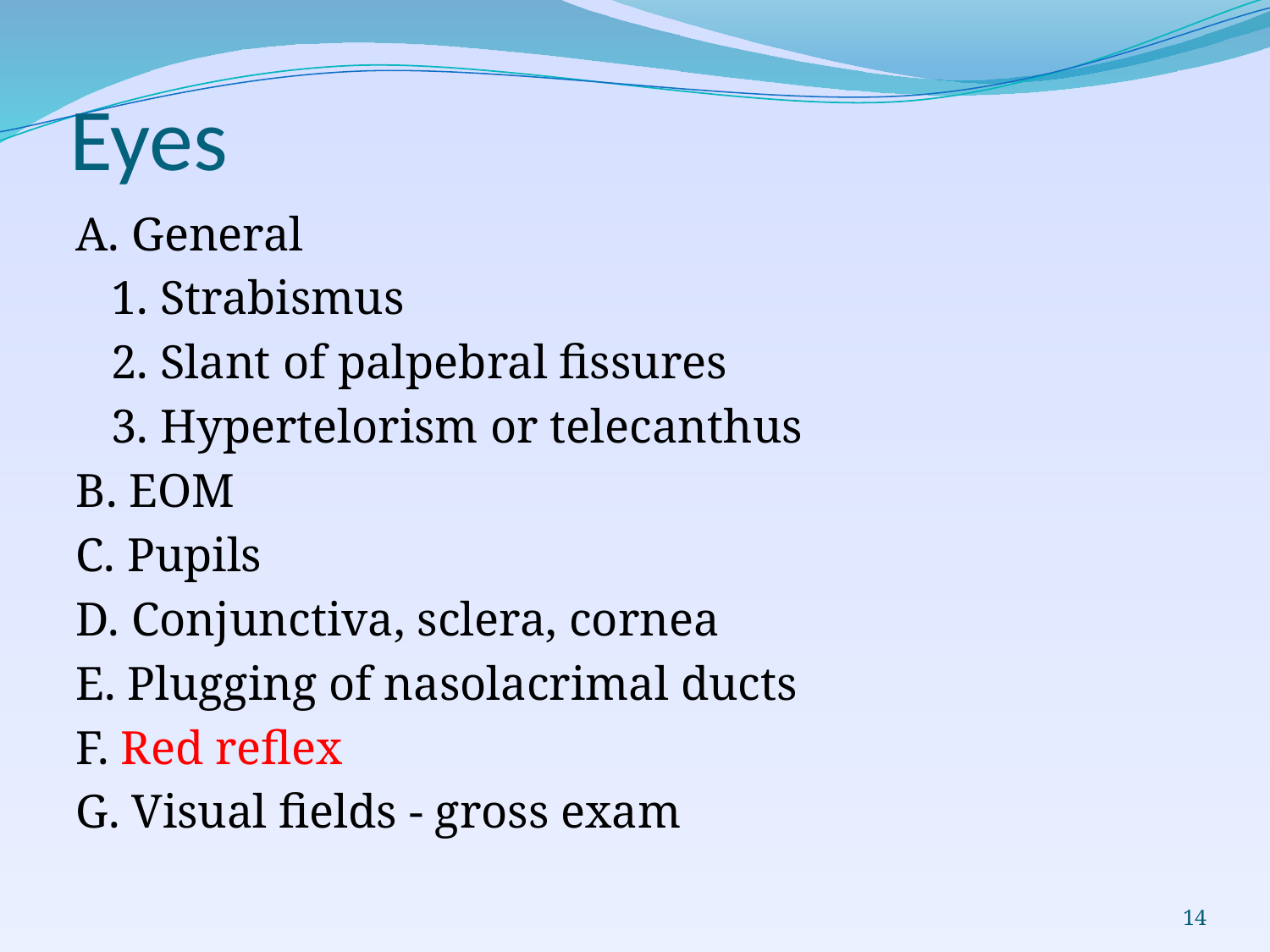

# Eyes
A. General
   1. Strabismus
   2. Slant of palpebral fissures
   3. Hypertelorism or telecanthus
B. EOM
C. Pupils
D. Conjunctiva, sclera, cornea
E. Plugging of nasolacrimal ducts
F. Red reflex
G. Visual fields - gross exam
14